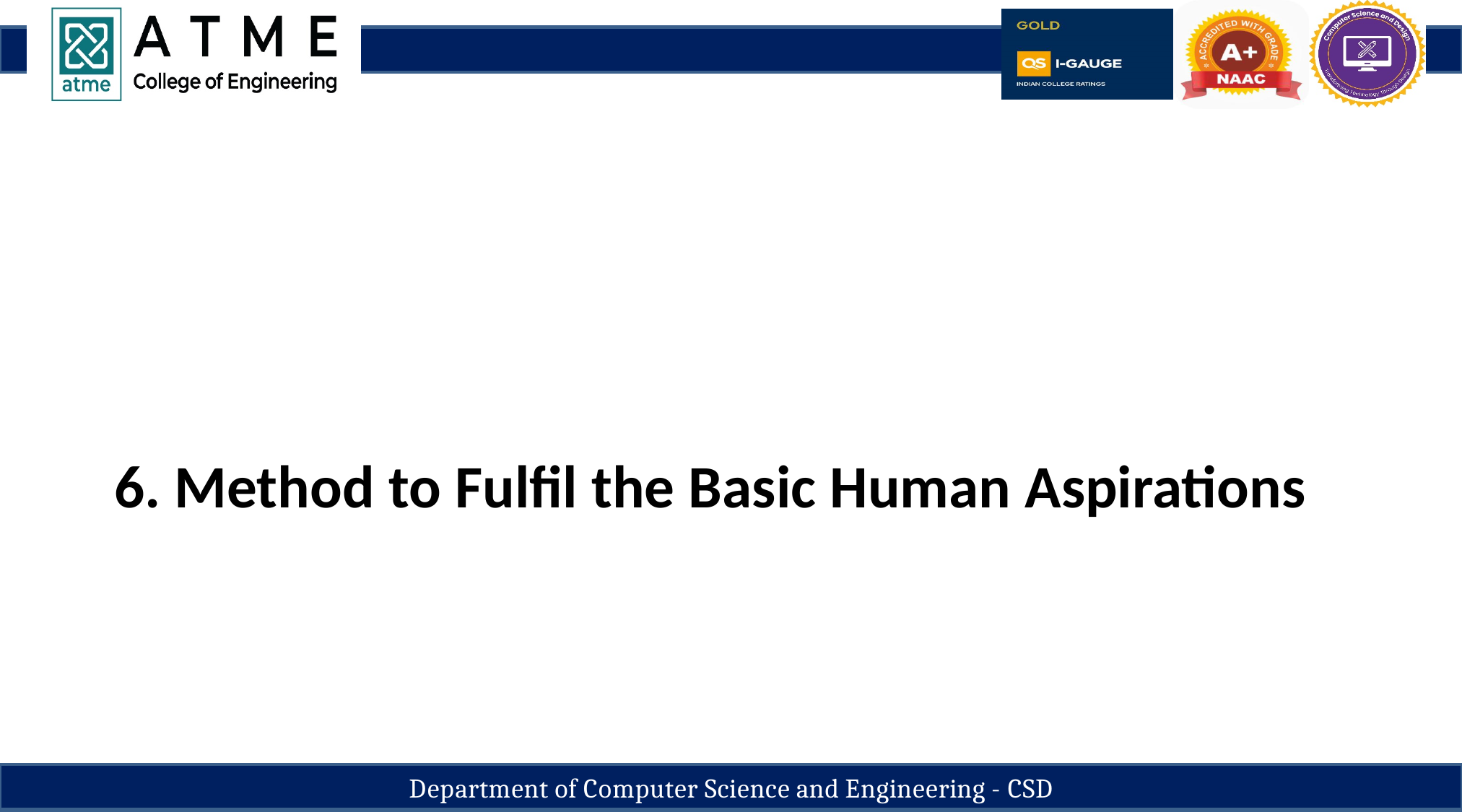

28
 6. Method to Fulfil the Basic Human Aspirations
Department of Computer Science and Engineering - CSD